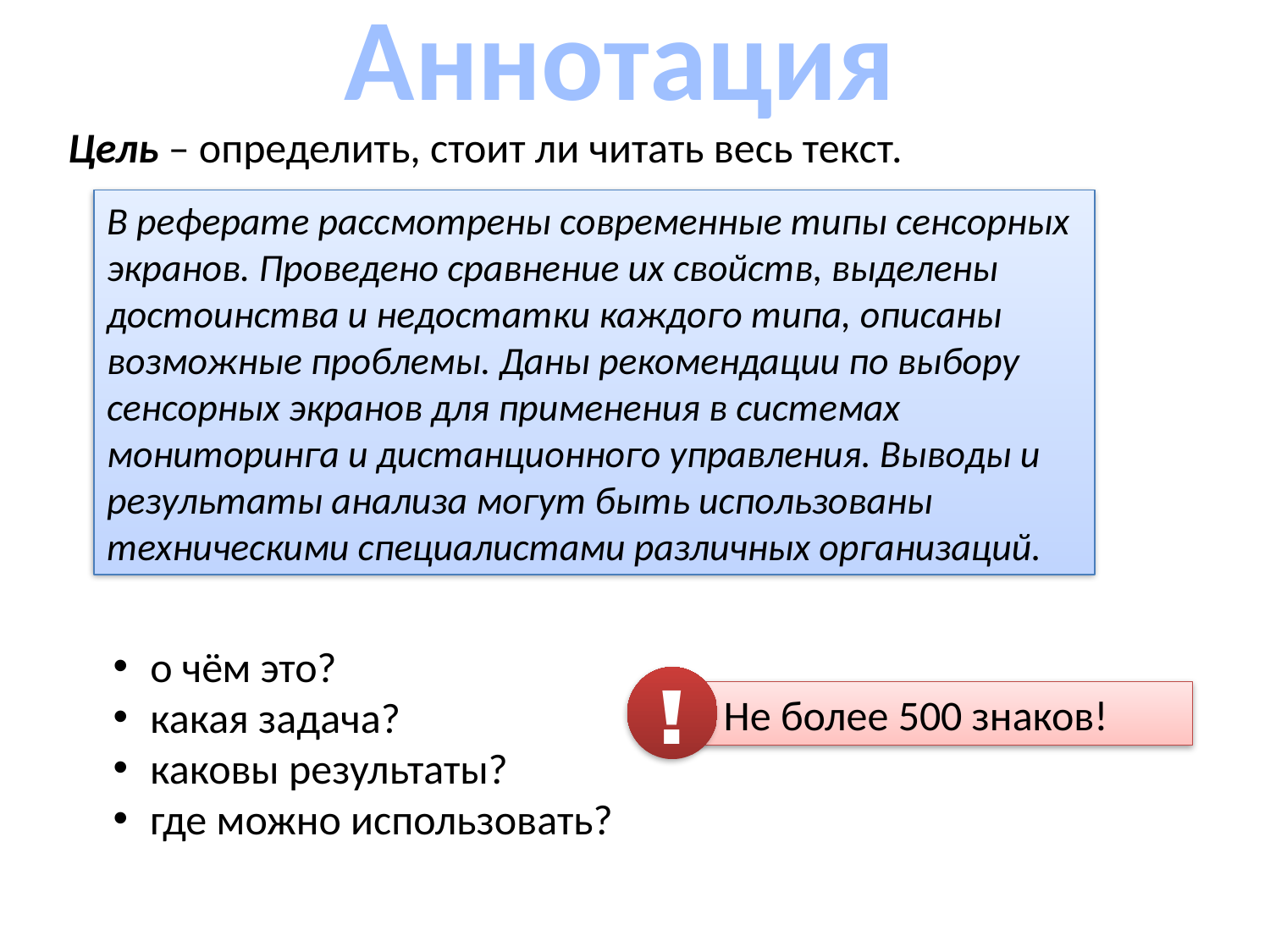

Аннотация
Цель – определить, стоит ли читать весь текст.
В реферате рассмотрены современные типы сенсорных экранов. Проведено сравнение их свойств, выделены достоинства и недостатки каждого типа, описаны возможные проблемы. Даны рекомендации по выбору сенсорных экранов для применения в системах мониторинга и дистанционного управления. Выводы и результаты анализа могут быть использованы техническими специалистами различных организаций.
о чём это?
какая задача?
каковы результаты?
где можно использовать?
!
  Не более 500 знаков!